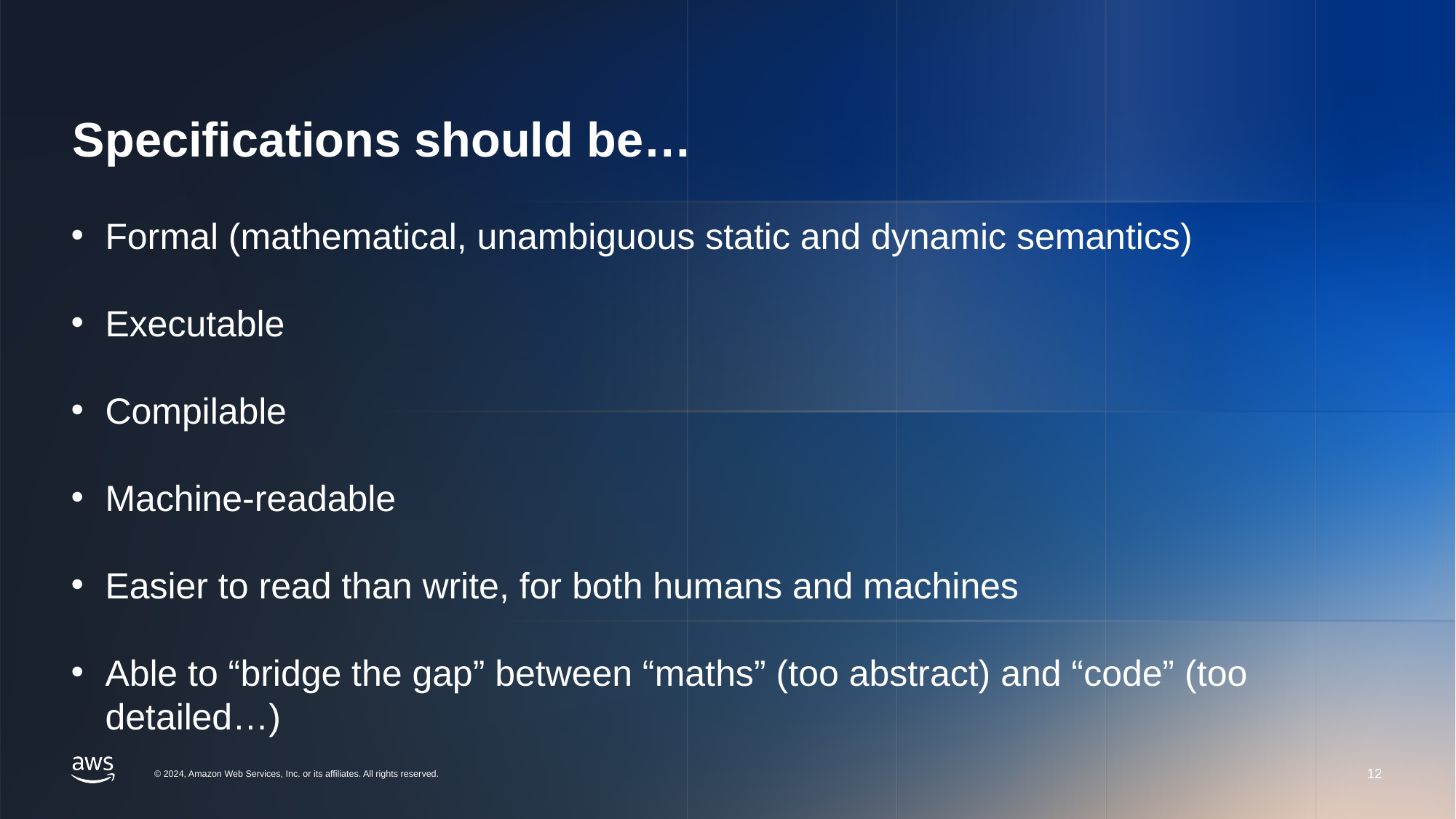

# Specifications should be…
Formal (mathematical, unambiguous static and dynamic semantics)

Executable

Compilable

Machine-readable

Easier to read than write, for both humans and machines

Able to “bridge the gap” between “maths” (too abstract) and “code” (too detailed…)
12